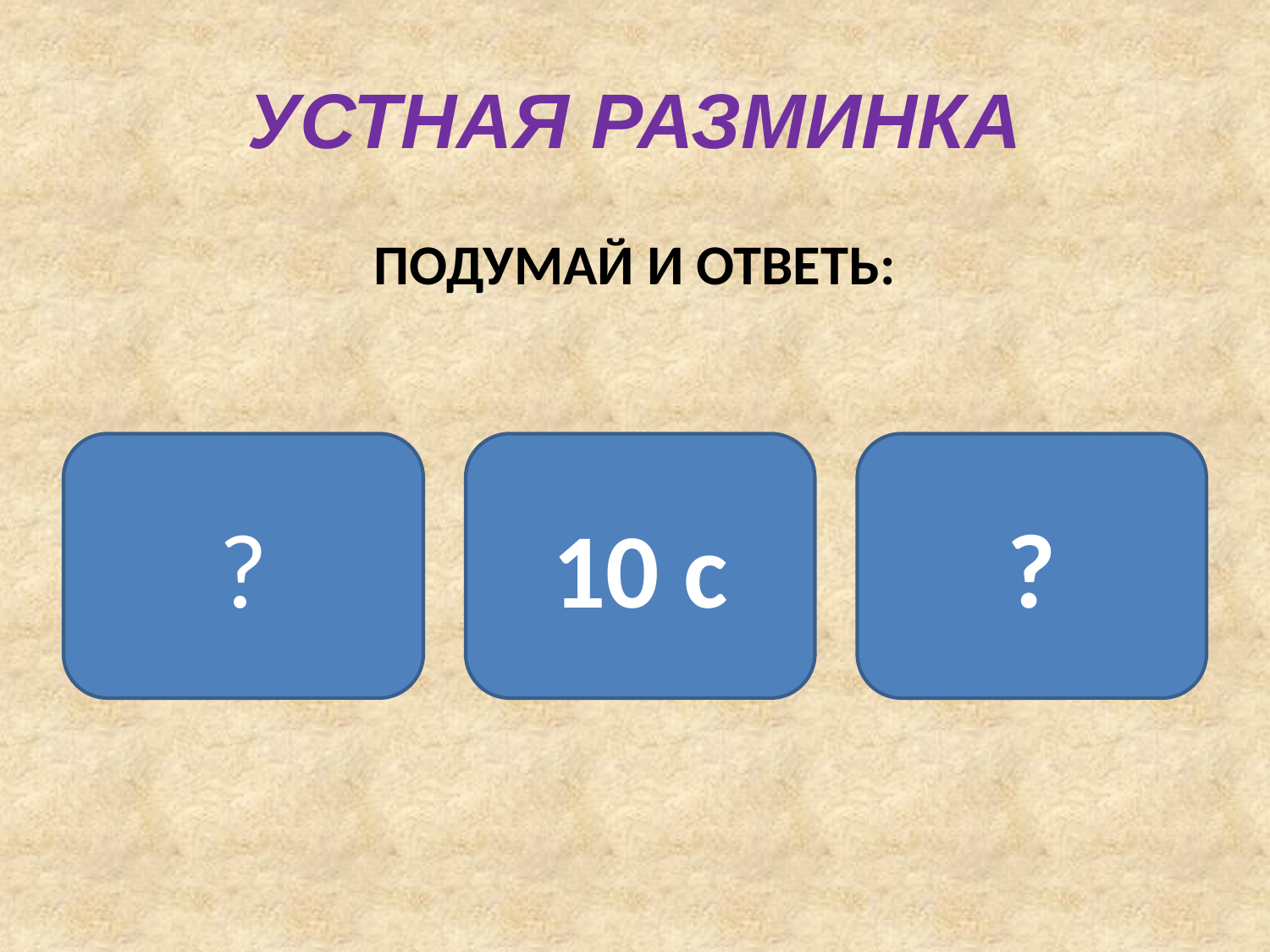

# УСТНАЯ РАЗМИНКА
ПОДУМАЙ И ОТВЕТЬ:
?
10 с
?